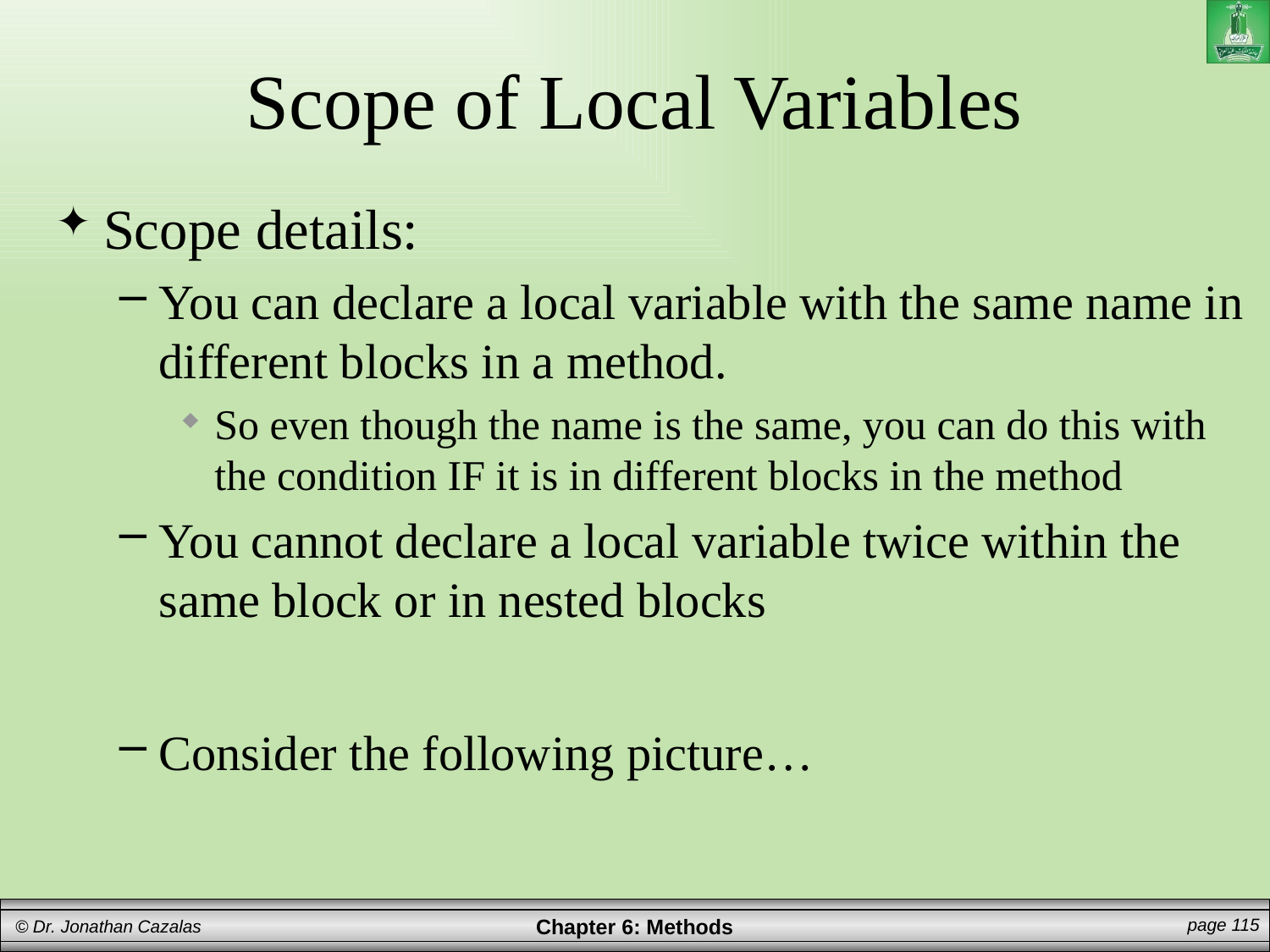

# Scope of Local Variables
Scope details:
You can declare a local variable with the same name in different blocks in a method.
So even though the name is the same, you can do this with the condition IF it is in different blocks in the method
You cannot declare a local variable twice within the same block or in nested blocks

Consider the following picture…